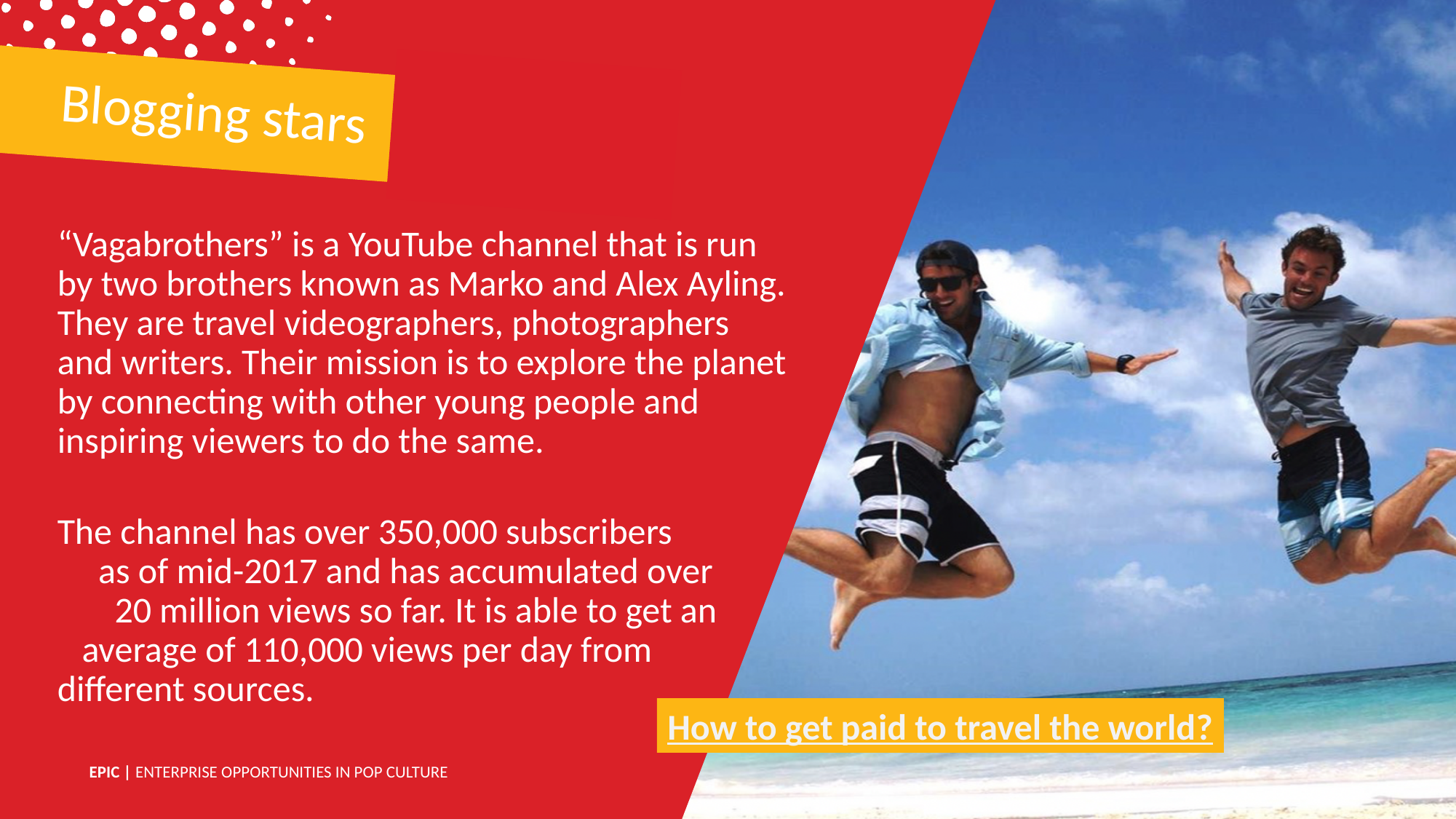

Blogging stars
“Vagabrothers” is a YouTube channel that is run by two brothers known as Marko and Alex Ayling. They are travel videographers, photographers and writers. Their mission is to explore the planet by connecting with other young people and inspiring viewers to do the same.

The channel has over 350,000 subscribers                    as of mid-2017 and has accumulated over                 20 million views so far. It is able to get an             average of 110,000 views per day from             different sources.
How to get paid to travel the world?